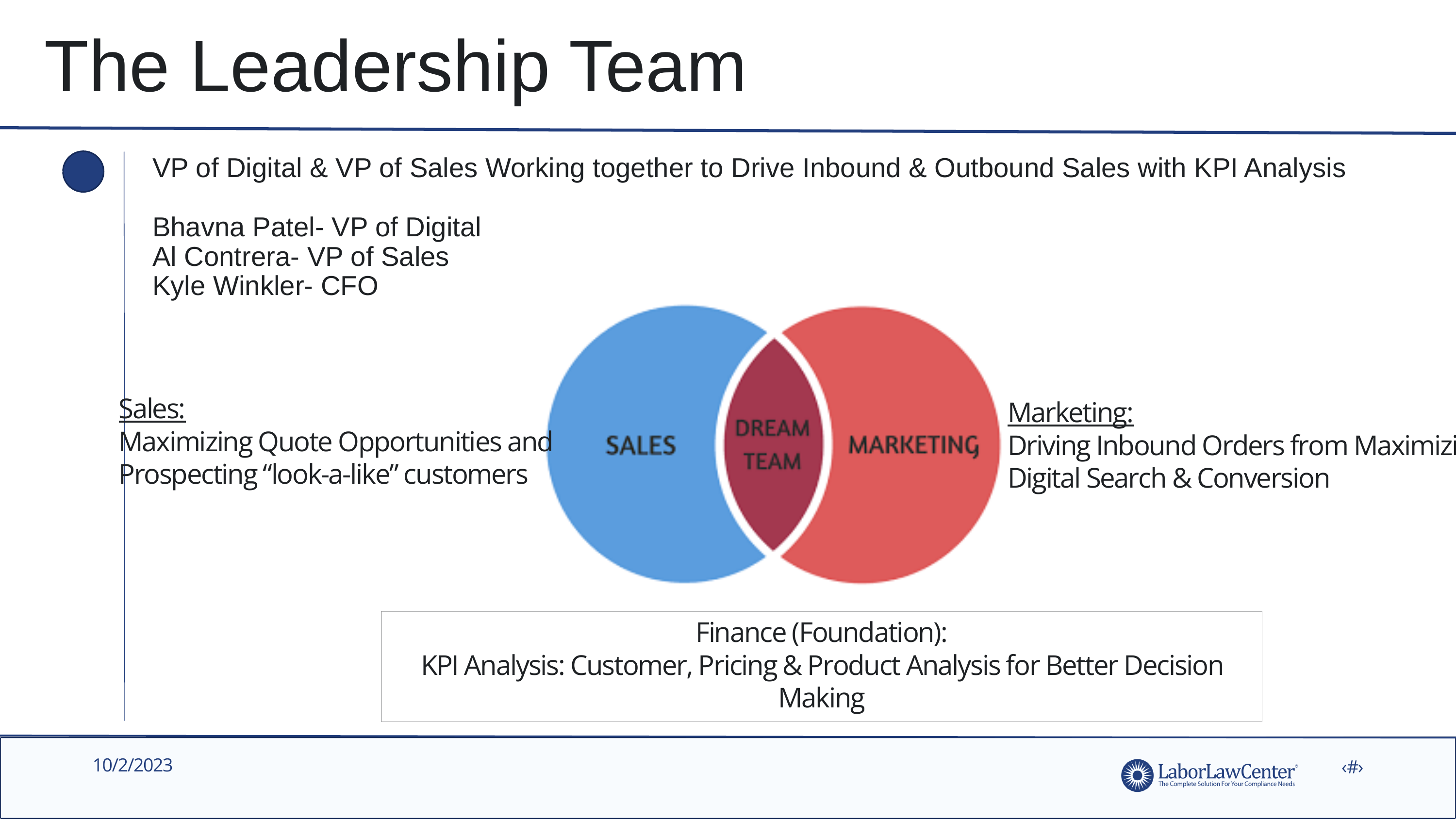

The Leadership Team

VP of Digital & VP of Sales Working together to Drive Inbound & Outbound Sales with KPI Analysis

Bhavna Patel- VP of Digital
Al Contrera- VP of Sales
Kyle Winkler- CFO

Sales:
Maximizing Quote Opportunities and Prospecting “look-a-like” customers
Marketing:
Driving Inbound Orders from Maximizing Digital Search & Conversion

Finance (Foundation):
KPI Analysis: Customer, Pricing & Product Analysis for Better Decision Making

10/2/2023
‹#›